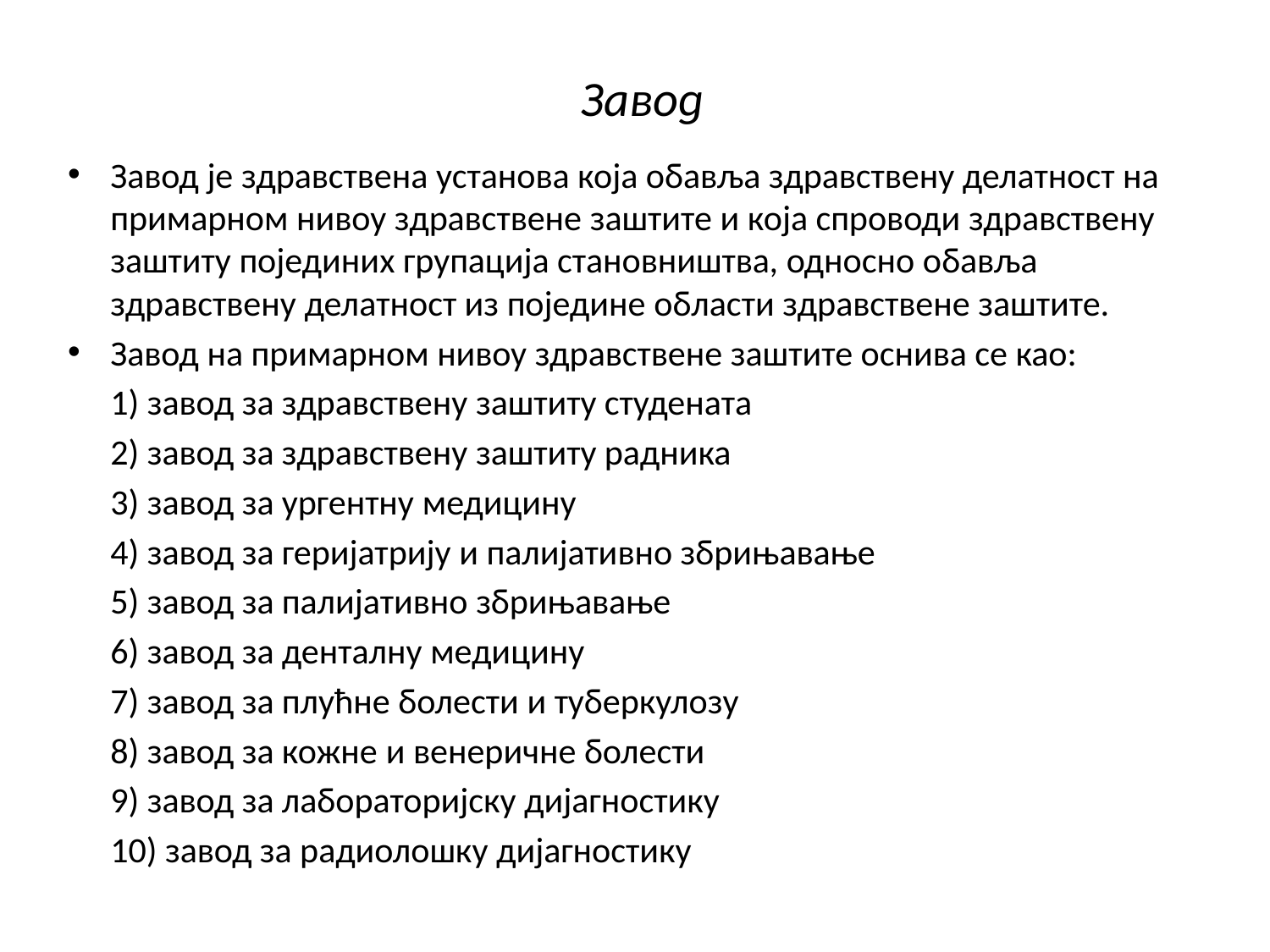

# Завод
Завод је здравствена установа која обавља здравствену делатност на примарном нивоу здравствене заштите и која спроводи здравствену заштиту појединих групација становништва, односно обавља здравствену делатност из поједине области здравствене заштите.
Завод на примарном нивоу здравствене заштите оснива се као:
	1) завод за здравствену заштиту студената
	2) завод за здравствену заштиту радника
	3) завод за ургентну медицину
	4) завод за геријатрију и палијативно збрињавање
	5) завод за палијативно збрињавање
	6) завод за денталну медицину
	7) завод за плућне болести и туберкулозу
	8) завод за кожне и венеричне болести
	9) завод за лабораторијску дијагностику
	10) завод за радиолошку дијагностику